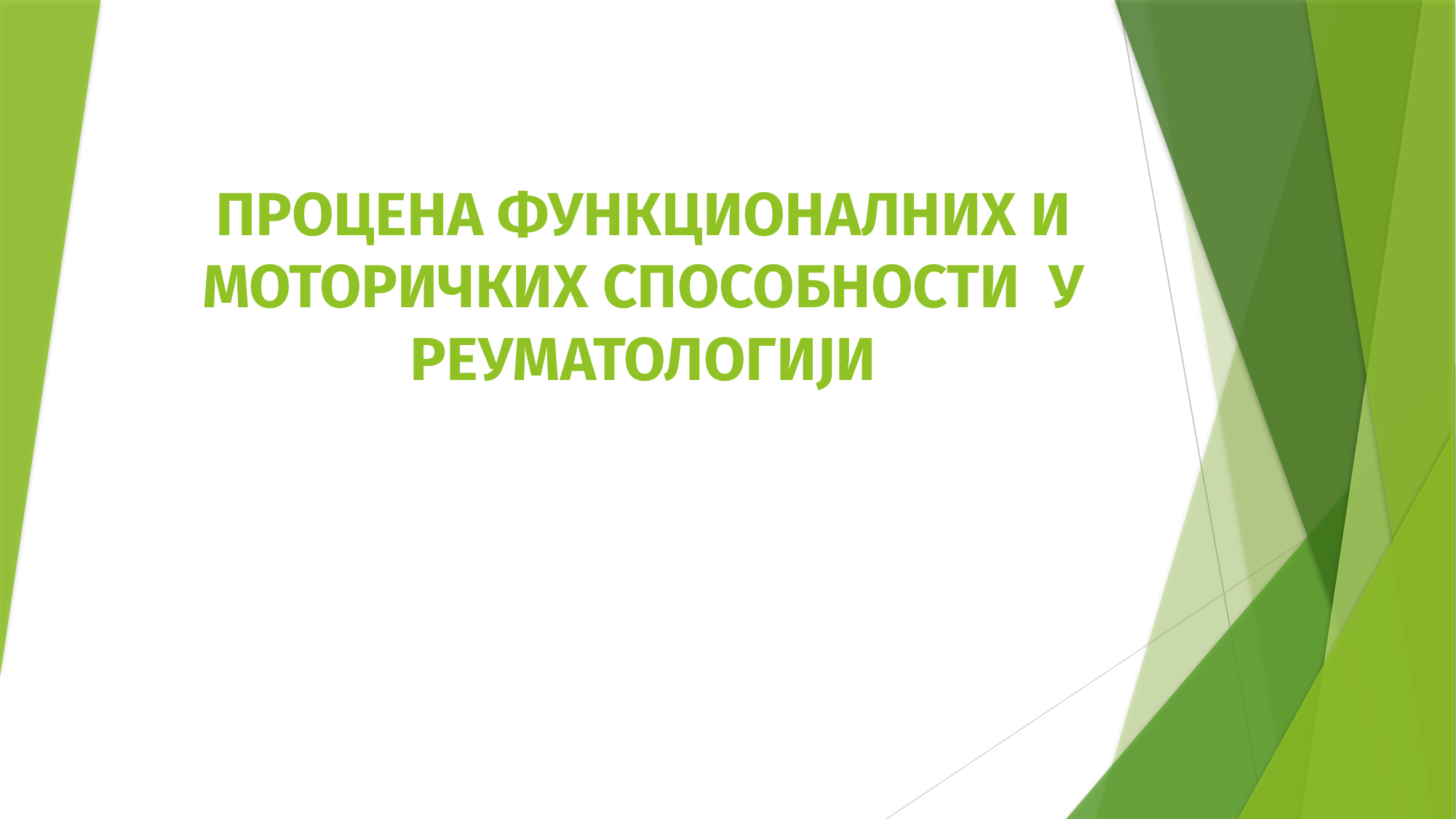

# ПРОЦЕНА ФУНКЦИОНАЛНИХ И МОТОРИЧКИХ СПОСОБНОСТИ  У РЕУМАТОЛОГИЈИ